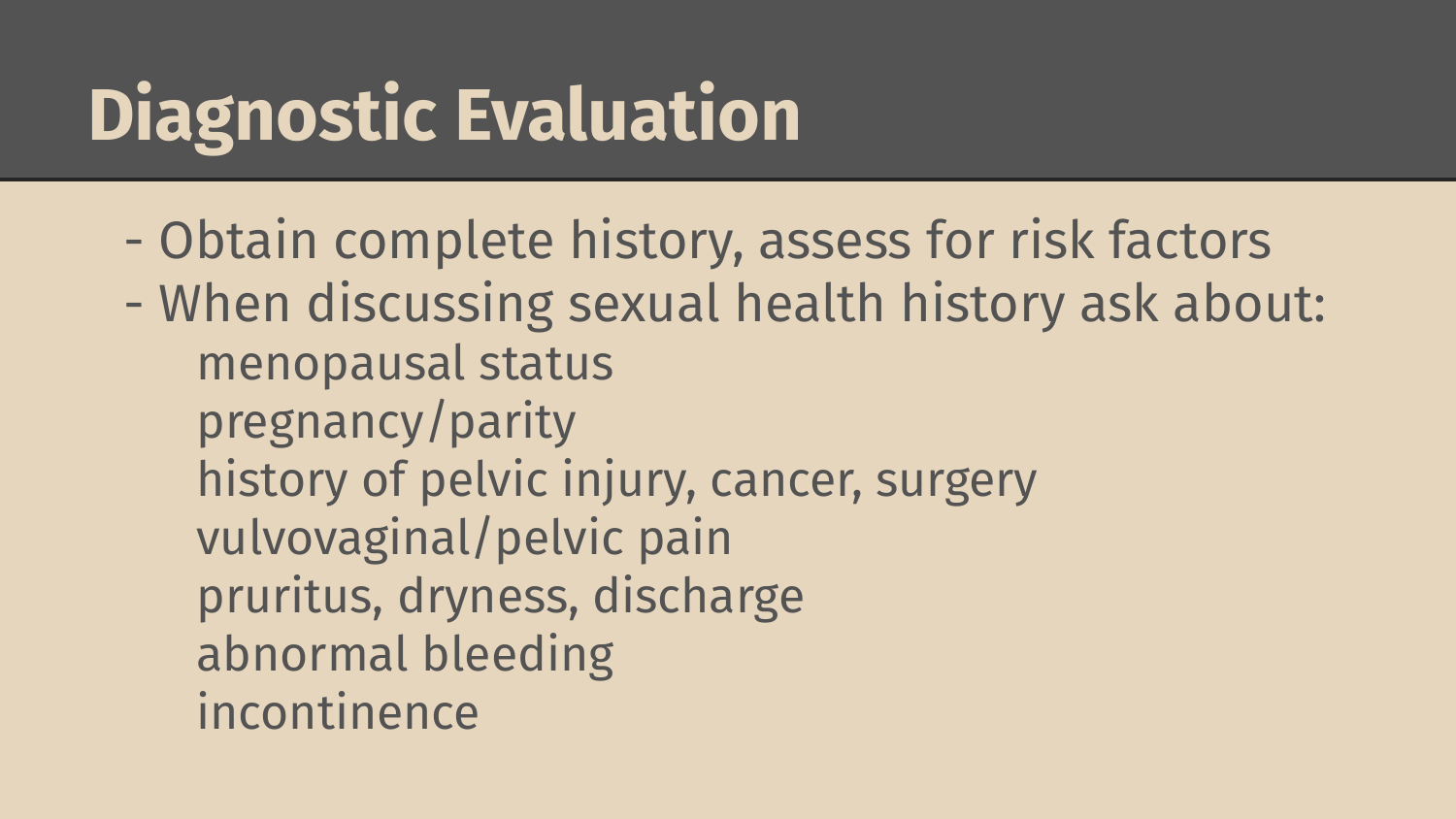

# Diagnostic Evaluation
- Obtain complete history, assess for risk factors
- When discussing sexual health history ask about:
menopausal status
pregnancy/parity
history of pelvic injury, cancer, surgery
vulvovaginal/pelvic pain
pruritus, dryness, discharge
abnormal bleeding
incontinence